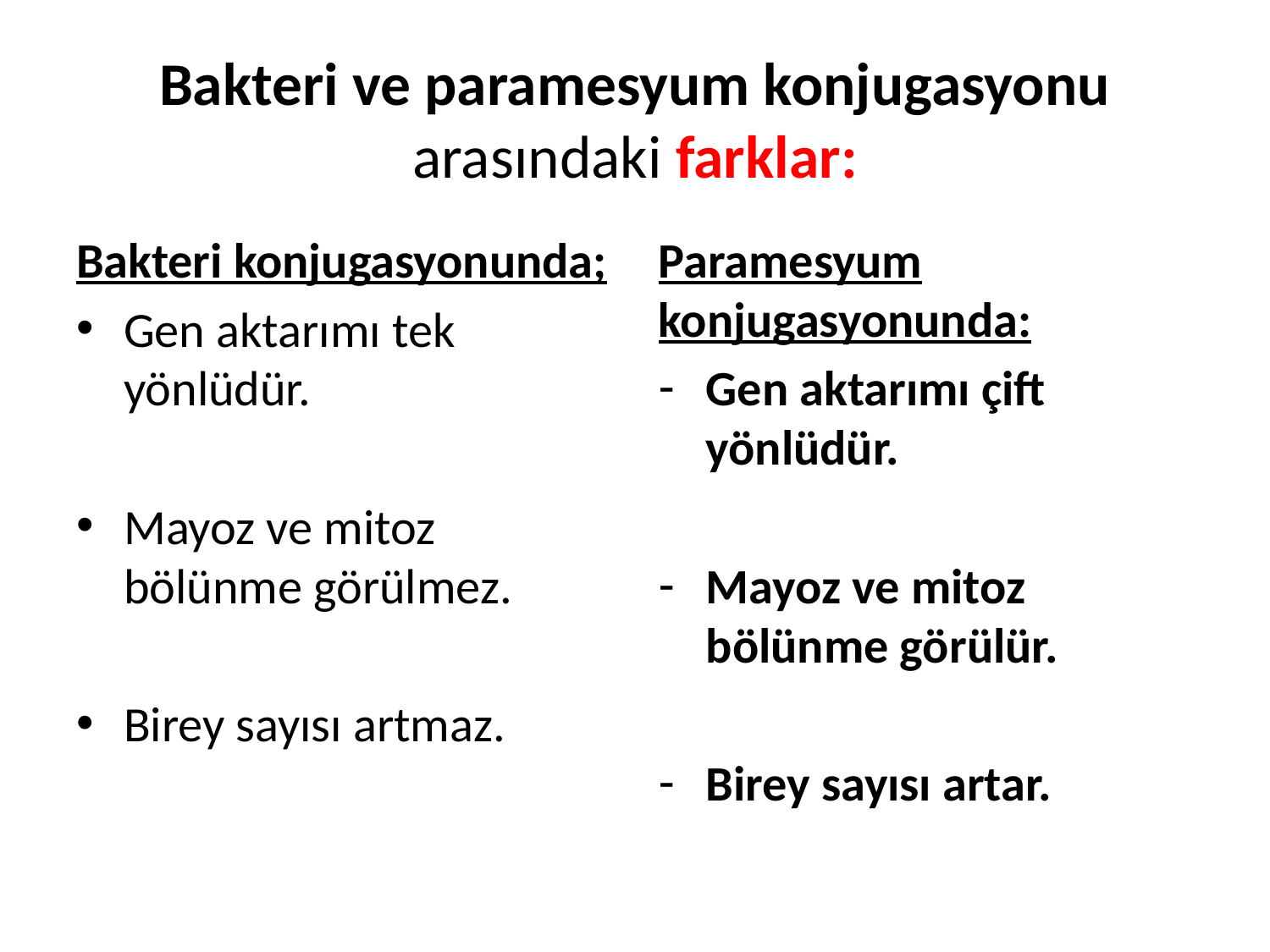

# Bakteri ve paramesyum konjugasyonu arasındaki farklar:
Bakteri konjugasyonunda;
Gen aktarımı tek yönlüdür.

Mayoz ve mitoz bölünme görülmez.

Birey sayısı artmaz.
Paramesyum konjugasyonunda:
Gen aktarımı çift yönlüdür.

Mayoz ve mitoz bölünme görülür.

Birey sayısı artar.